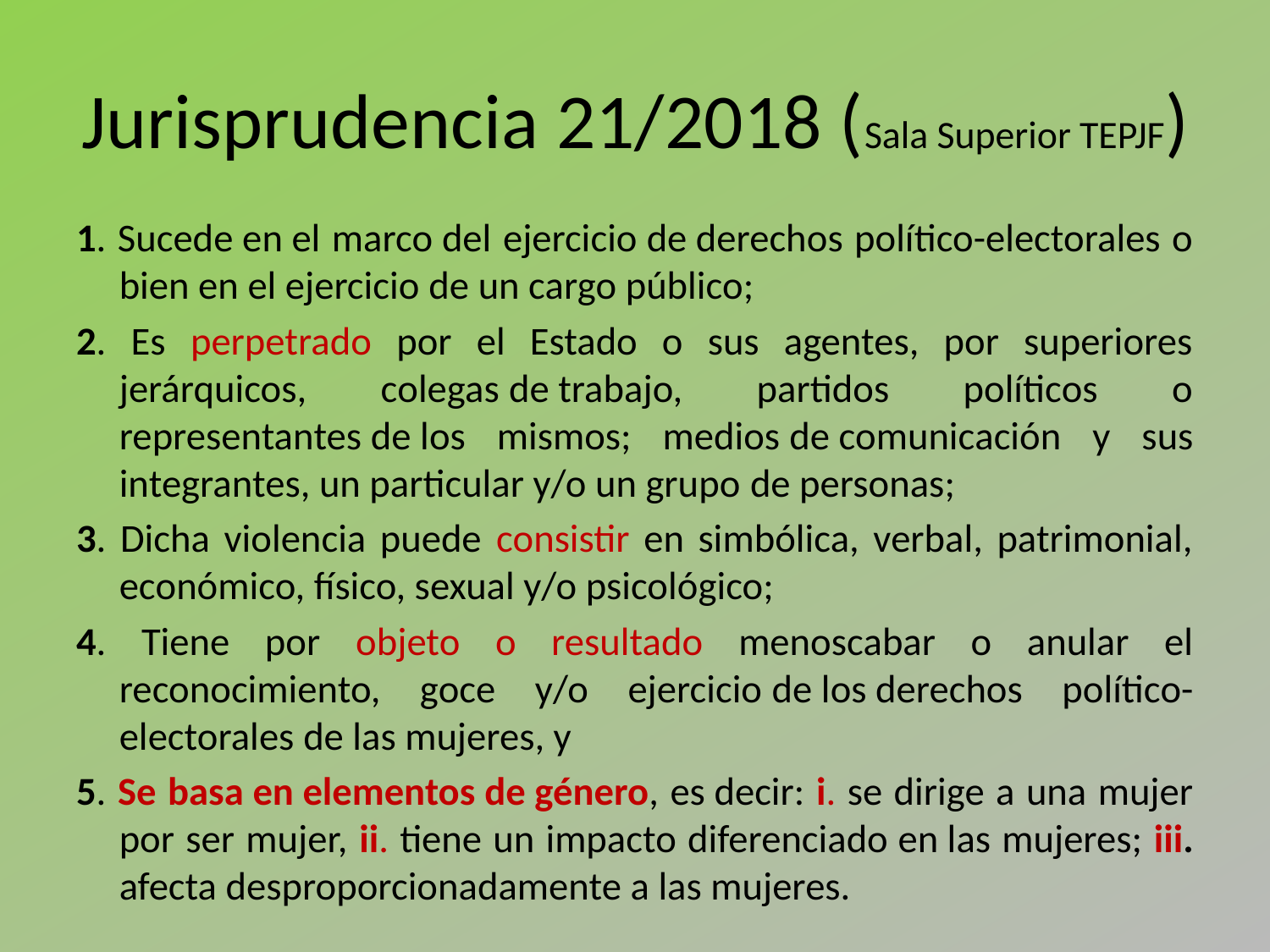

# Jurisprudencia 21/2018 (Sala Superior TEPJF)
1. Sucede en el marco del ejercicio de derechos político-electorales o bien en el ejercicio de un cargo público;
2. Es perpetrado por el Estado o sus agentes, por superiores jerárquicos, colegas de trabajo, partidos políticos o representantes de los mismos; medios de comunicación y sus integrantes, un particular y/o un grupo de personas;
3. Dicha violencia puede consistir en simbólica, verbal, patrimonial, económico, físico, sexual y/o psicológico;
4. Tiene por objeto o resultado menoscabar o anular el reconocimiento, goce y/o ejercicio de los derechos político-electorales de las mujeres, y
5. Se basa en elementos de género, es decir: i. se dirige a una mujer por ser mujer, ii. tiene un impacto diferenciado en las mujeres; iii. afecta desproporcionadamente a las mujeres.